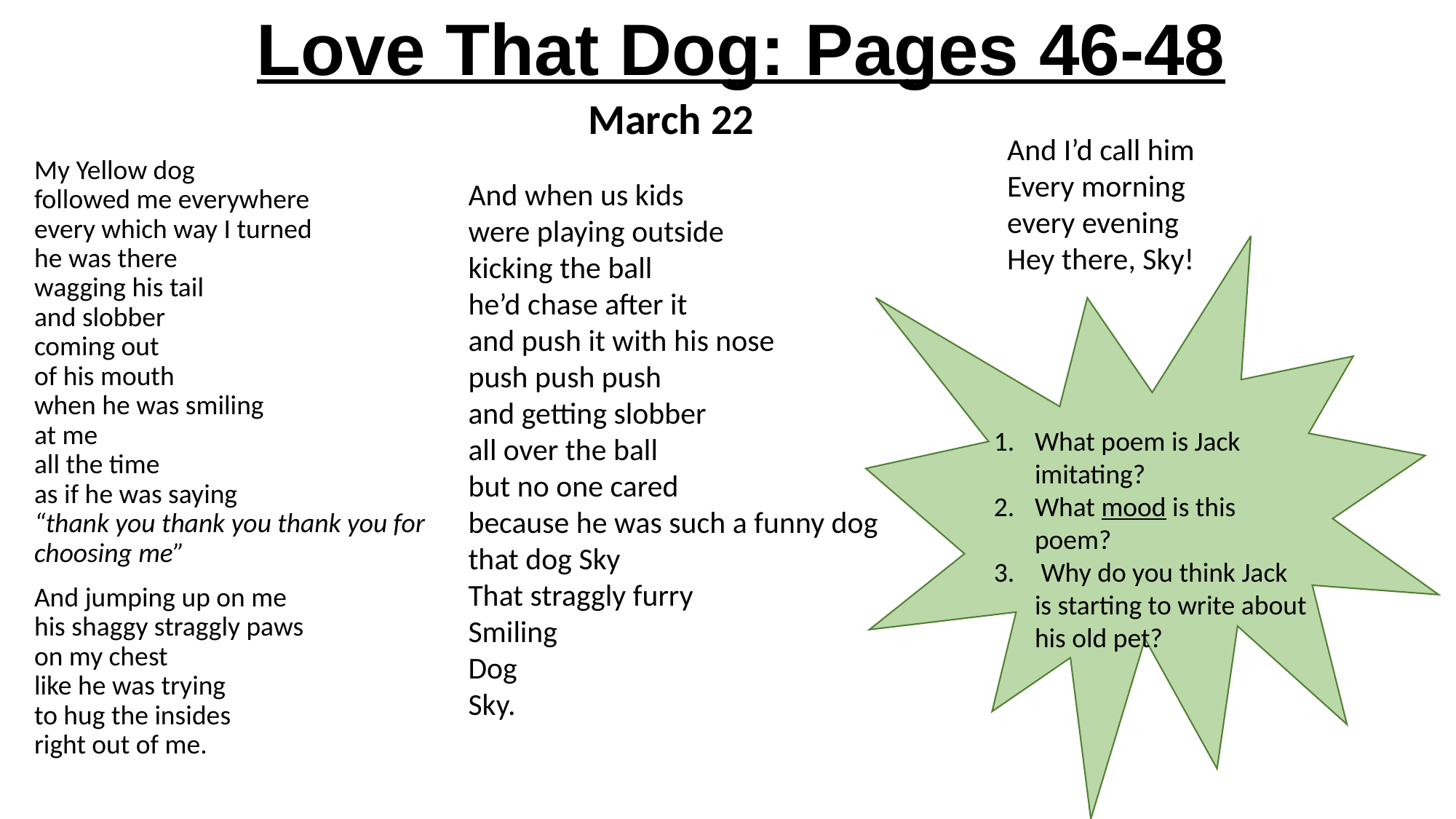

# Love That Dog: Pages 46-48
March 22
And I’d call him
Every morning
every evening
Hey there, Sky!
My Yellow dog
followed me everywhere
every which way I turned
he was there
wagging his tail
and slobber
coming out
of his mouth
when he was smiling
at me
all the time
as if he was saying
“thank you thank you thank you for choosing me”
And jumping up on me
his shaggy straggly paws
on my chest
like he was trying
to hug the insides
right out of me.

And when us kids
were playing outside
kicking the ball
he’d chase after it
and push it with his nose
push push push
and getting slobber
all over the ball
but no one cared
because he was such a funny dog
that dog Sky
That straggly furry
Smiling
Dog
Sky.

What poem is Jack imitating?
What mood is this poem?
 Why do you think Jack is starting to write about his old pet?